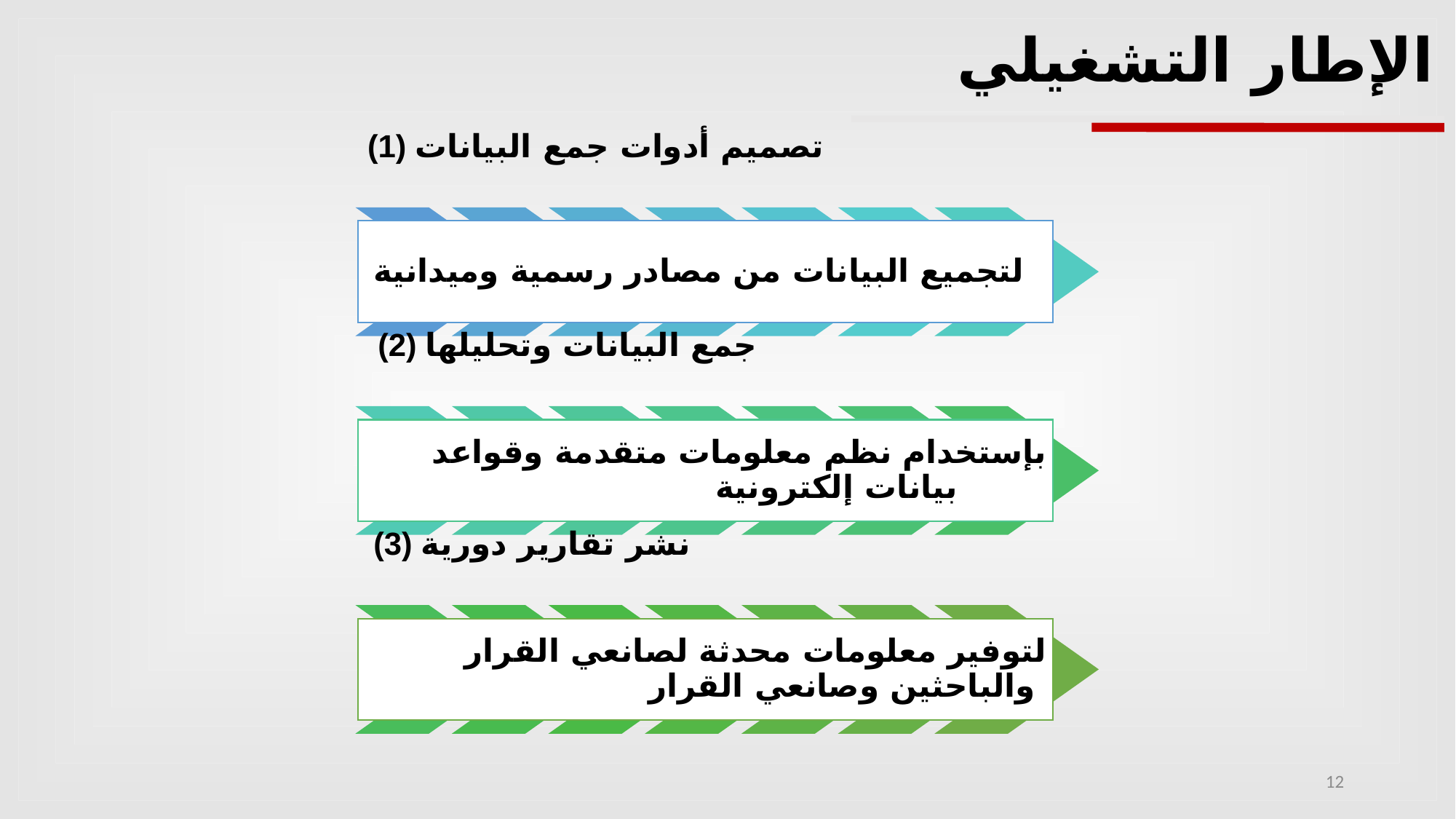

الإطار التشغيلي

(1) تصميم أدوات جمع البيانات
لتجميع البيانات من مصادر رسمية وميدانية
(2) جمع البيانات وتحليلها
بإستخدام نظم معلومات متقدمة وقواعد بيانات إلكترونية
(3) نشر تقارير دورية
لتوفير معلومات محدثة لصانعي القرار والباحثين وصانعي القرار
12